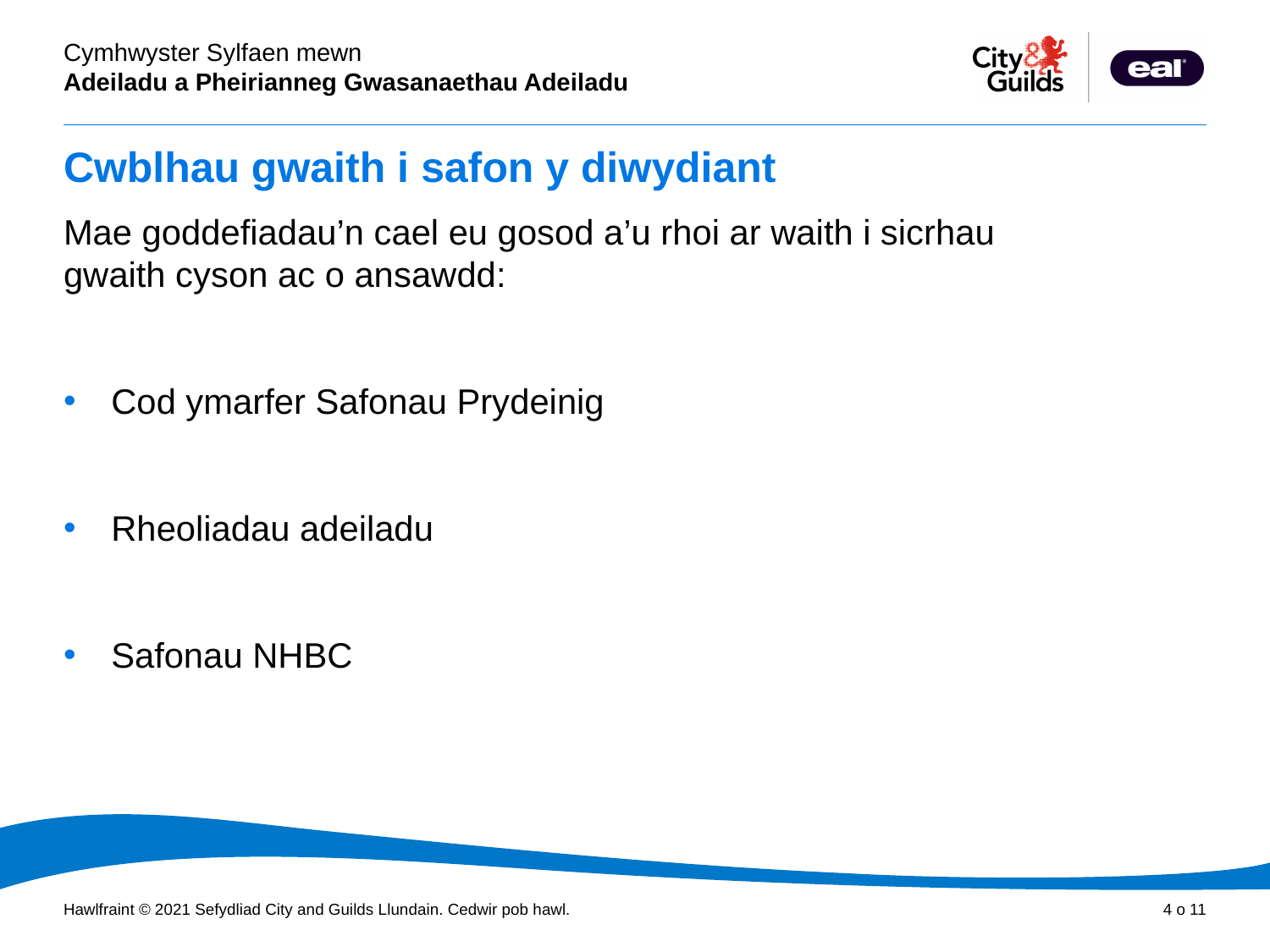

# Cwblhau gwaith i safon y diwydiant
Mae goddefiadau’n cael eu gosod a’u rhoi ar waith i sicrhau gwaith cyson ac o ansawdd:

Cod ymarfer Safonau Prydeinig

Rheoliadau adeiladu

Safonau NHBC